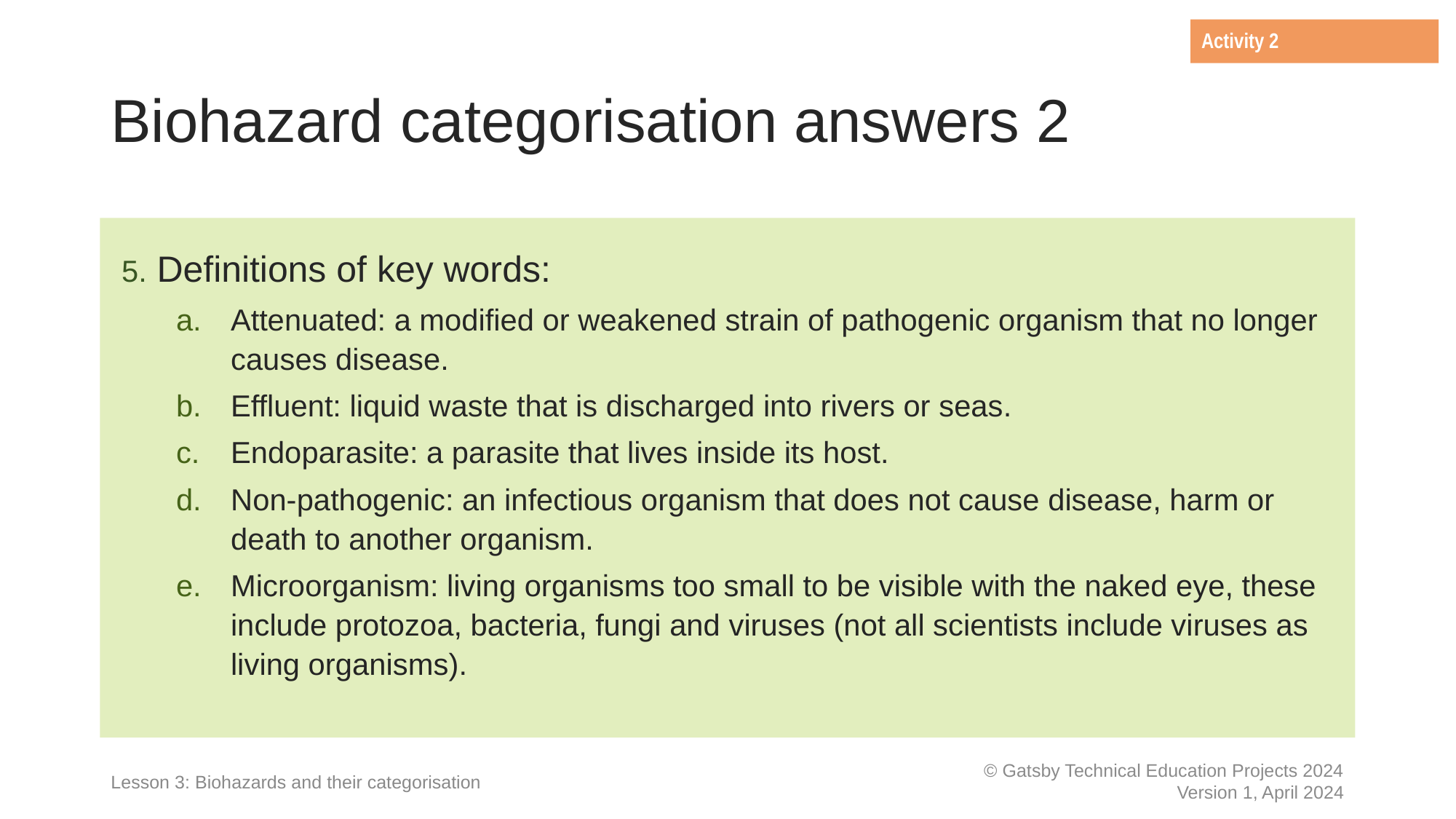

Activity 2
# Biohazard categorisation answers 2
5. Definitions of key words:
Attenuated: a modified or weakened strain of pathogenic organism that no longer causes disease.
Effluent: liquid waste that is discharged into rivers or seas.
Endoparasite: a parasite that lives inside its host.
Non-pathogenic: an infectious organism that does not cause disease, harm or death to another organism.
Microorganism: living organisms too small to be visible with the naked eye, these include protozoa, bacteria, fungi and viruses (not all scientists include viruses as living organisms).

Lesson 3: Biohazards and their categorisation